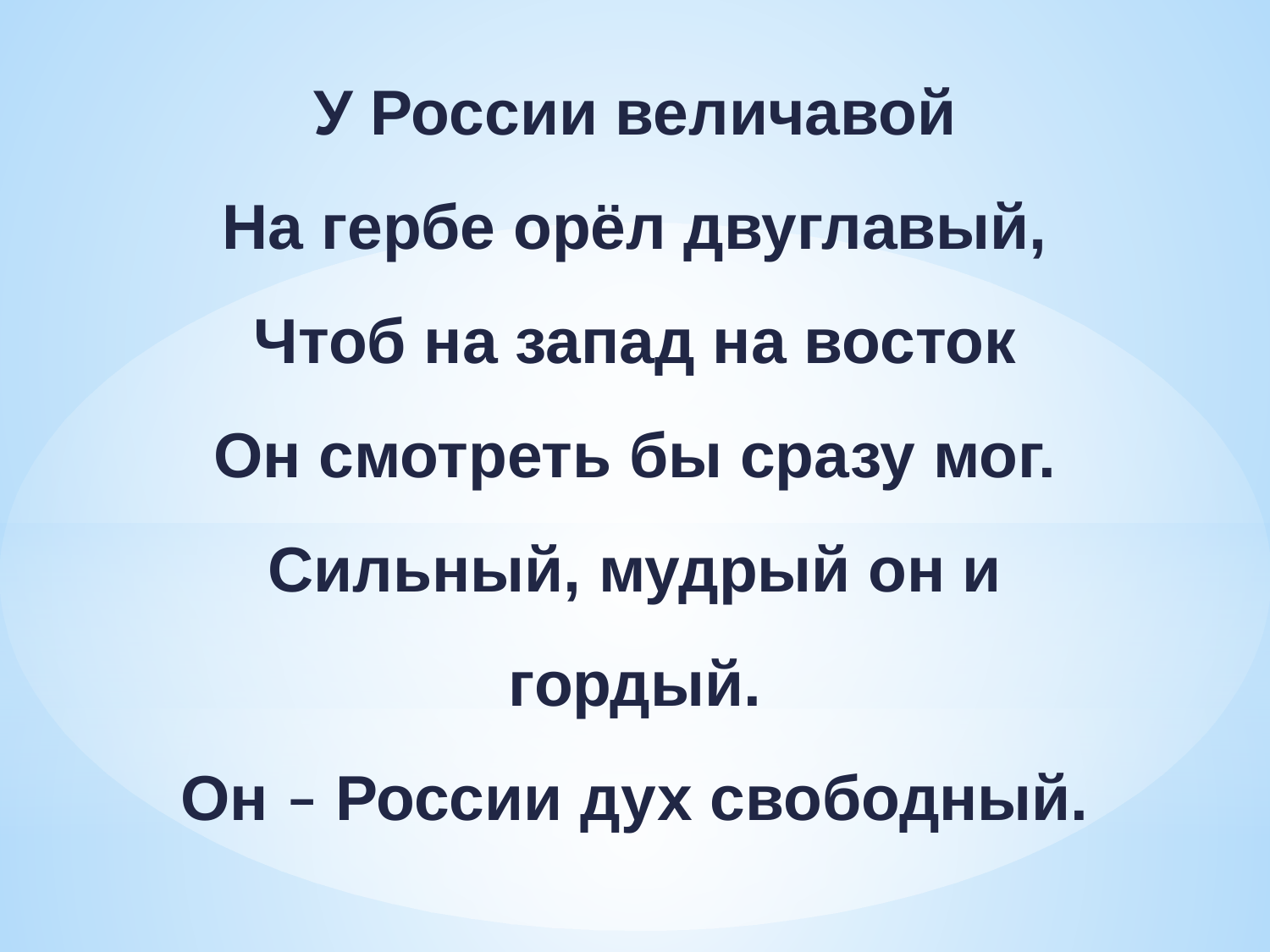

У России величавой
На гербе орёл двуглавый,
Чтоб на запад на восток
Он смотреть бы сразу мог.
Сильный, мудрый он и гордый.
Он – России дух свободный.